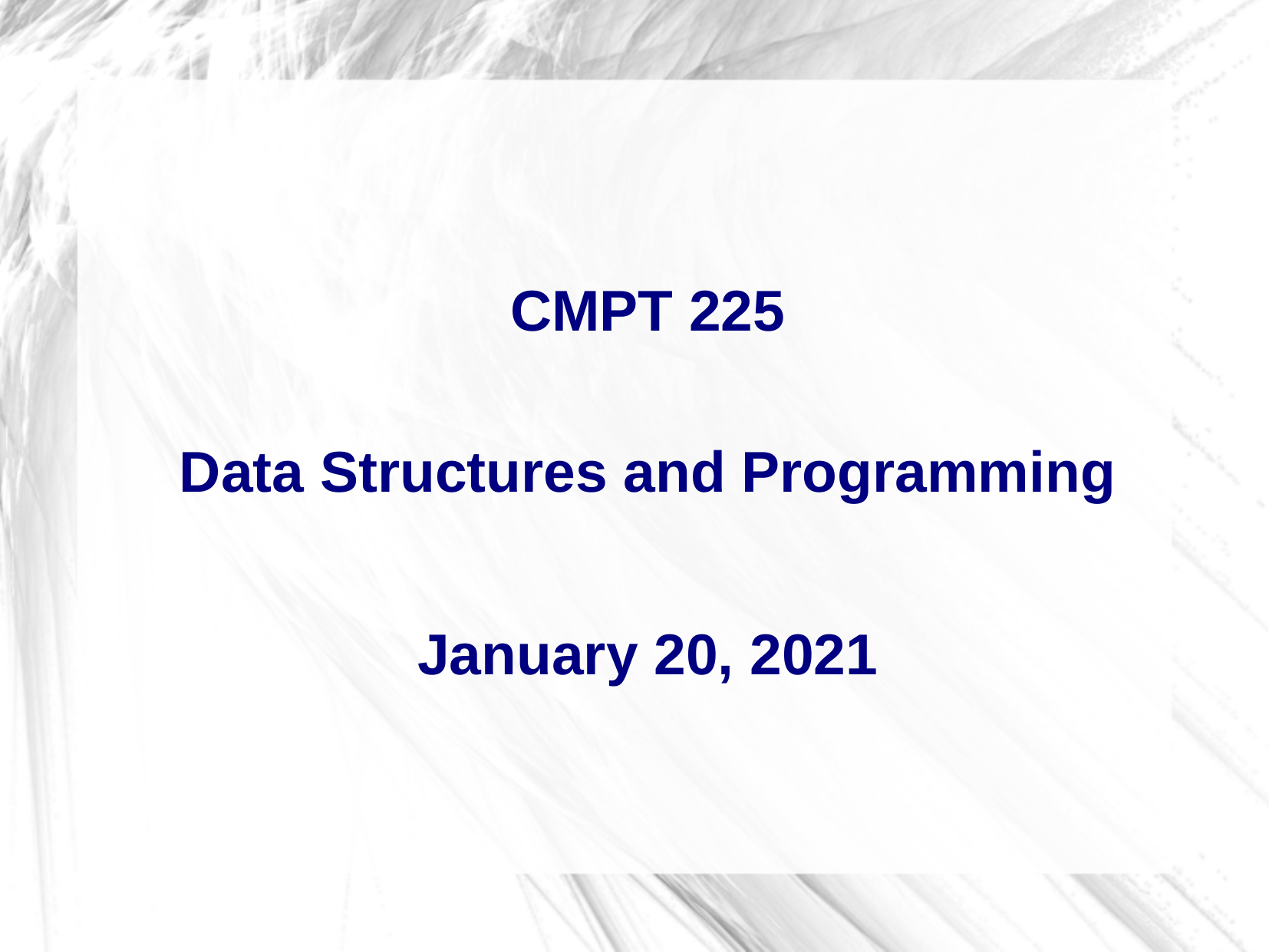

CMPT 225
Data Structures and Programming

January 20, 2021